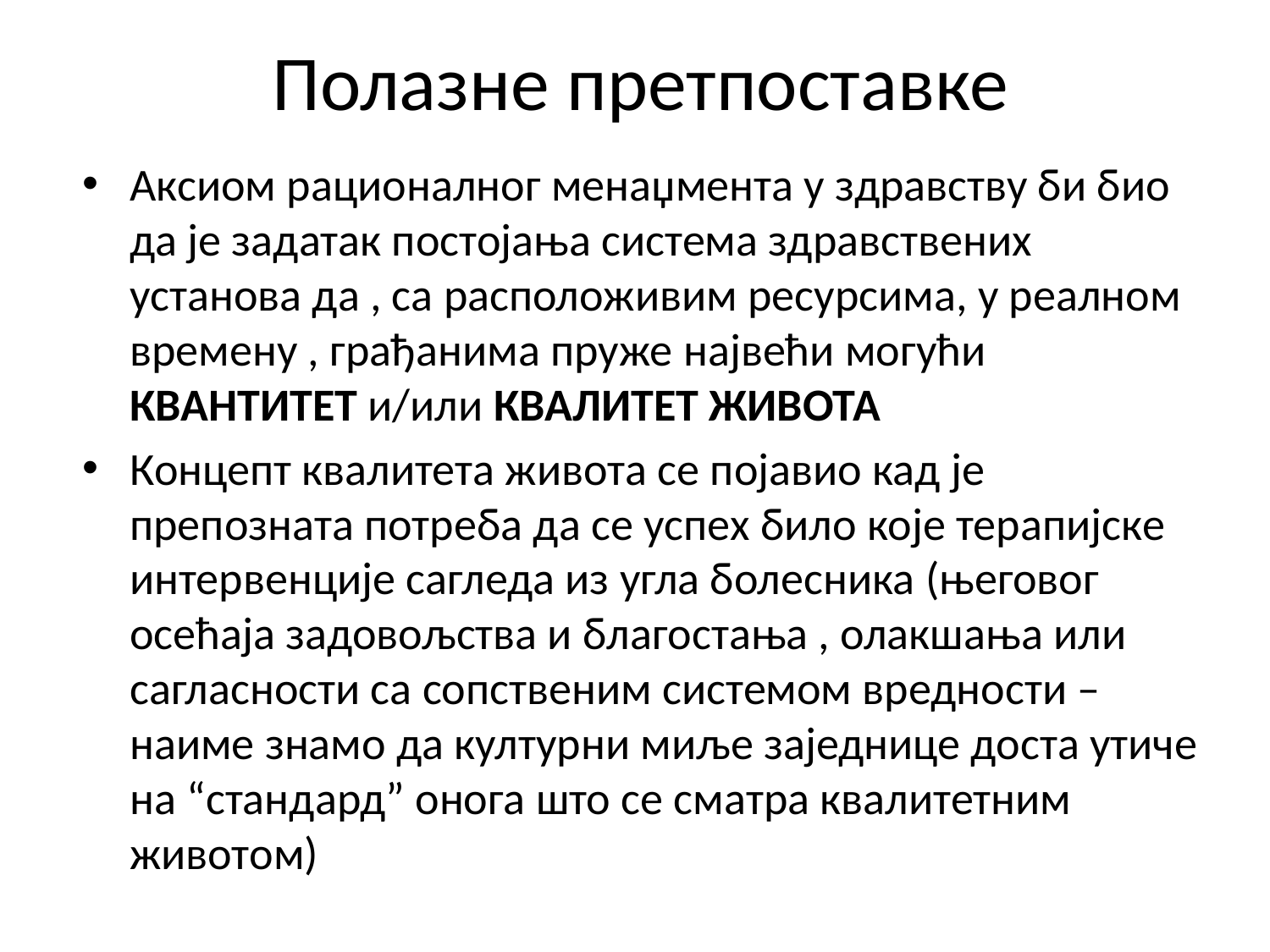

# Полазне претпоставке
Аксиом рационалног менаџмента у здравству би био да је задатак постојања система здравствених установа да , са расположивим ресурсима, у реалном времену , грађанима пруже највећи могући КВАНТИТЕТ и/или КВАЛИТЕТ ЖИВОТА
Концепт квалитета живота се појавио кад је препозната потреба да се успех било које терапијске интервенције сагледа из угла болесника (његовог осећаја задовољства и благостања , олакшања или сагласности са сопственим системом вредности – наиме знамо да културни миље заједнице доста утиче на “стандард” онога што се сматра квалитетним животом)